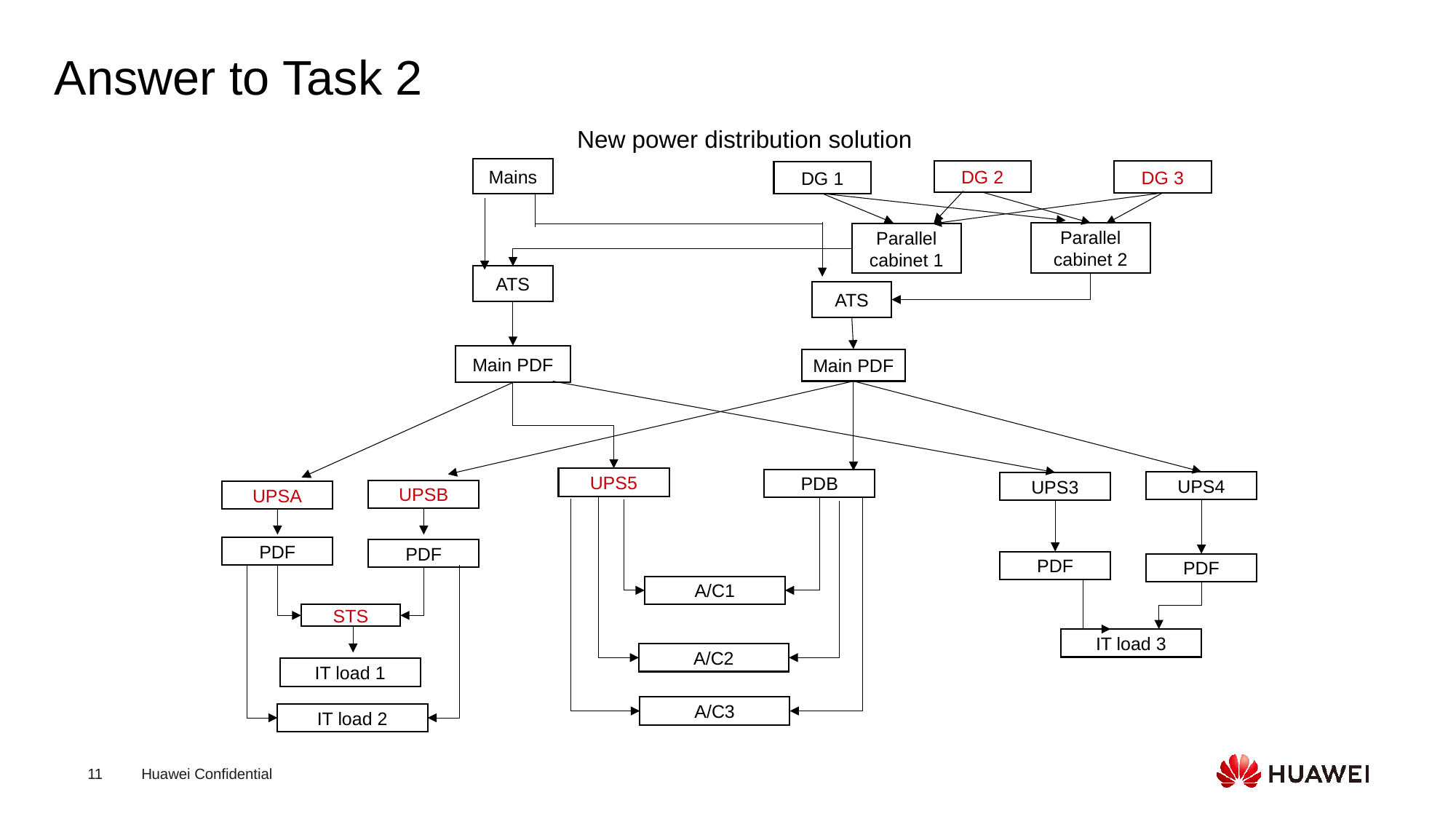

# Answer to Task 2
New power distribution solution
Mains
DG 2
DG 3
DG 1
Parallel cabinet 2
Parallel cabinet 1
ATS
ATS
Main PDF
Main PDF
UPS5
PDB
UPS4
UPS3
PDF
PDF
IT load 3
UPSB
UPSA
PDF
PDF
A/C1
STS
A/C2
IT load 1
A/C3
IT load 2